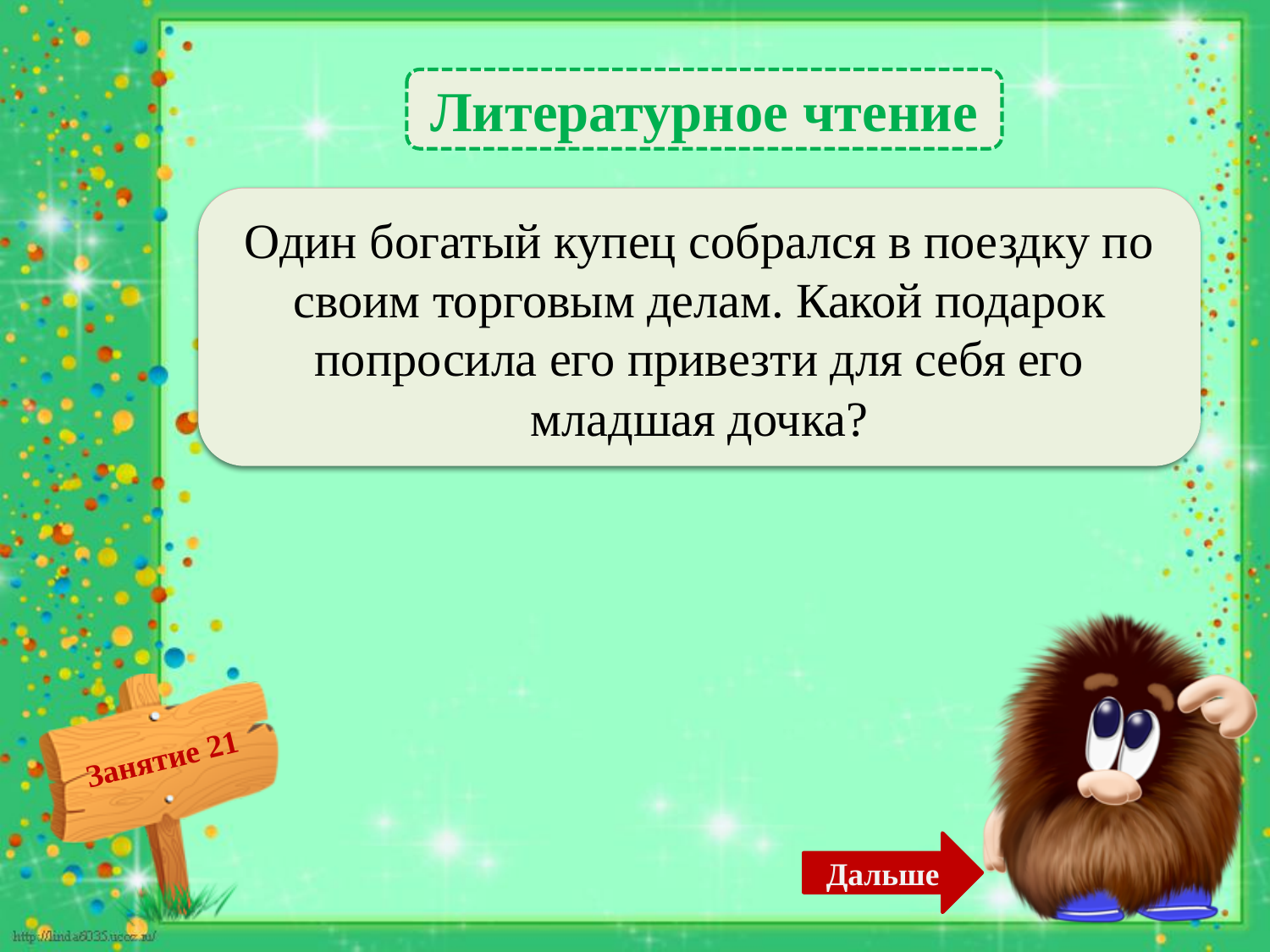

Литературное чтение
 Аленький цветочек – 2б.
Один богатый купец собрался в поездку по своим торговым делам. Какой подарок попросила его привезти для себя его младшая дочка?

Дальше